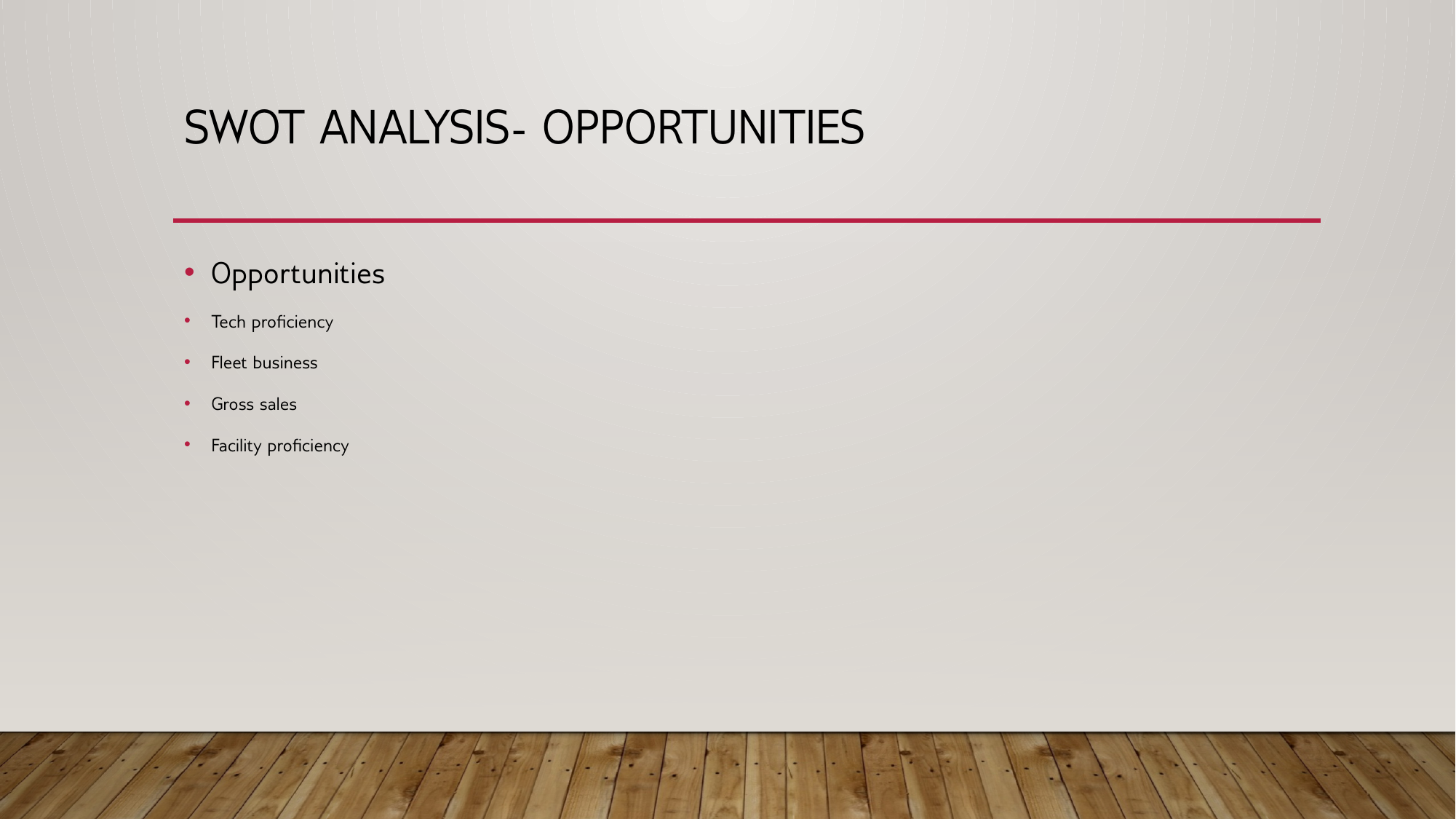

# SWOT Analysis- Opportunities
Opportunities
Tech proficiency
Fleet business
Gross sales
Facility proficiency